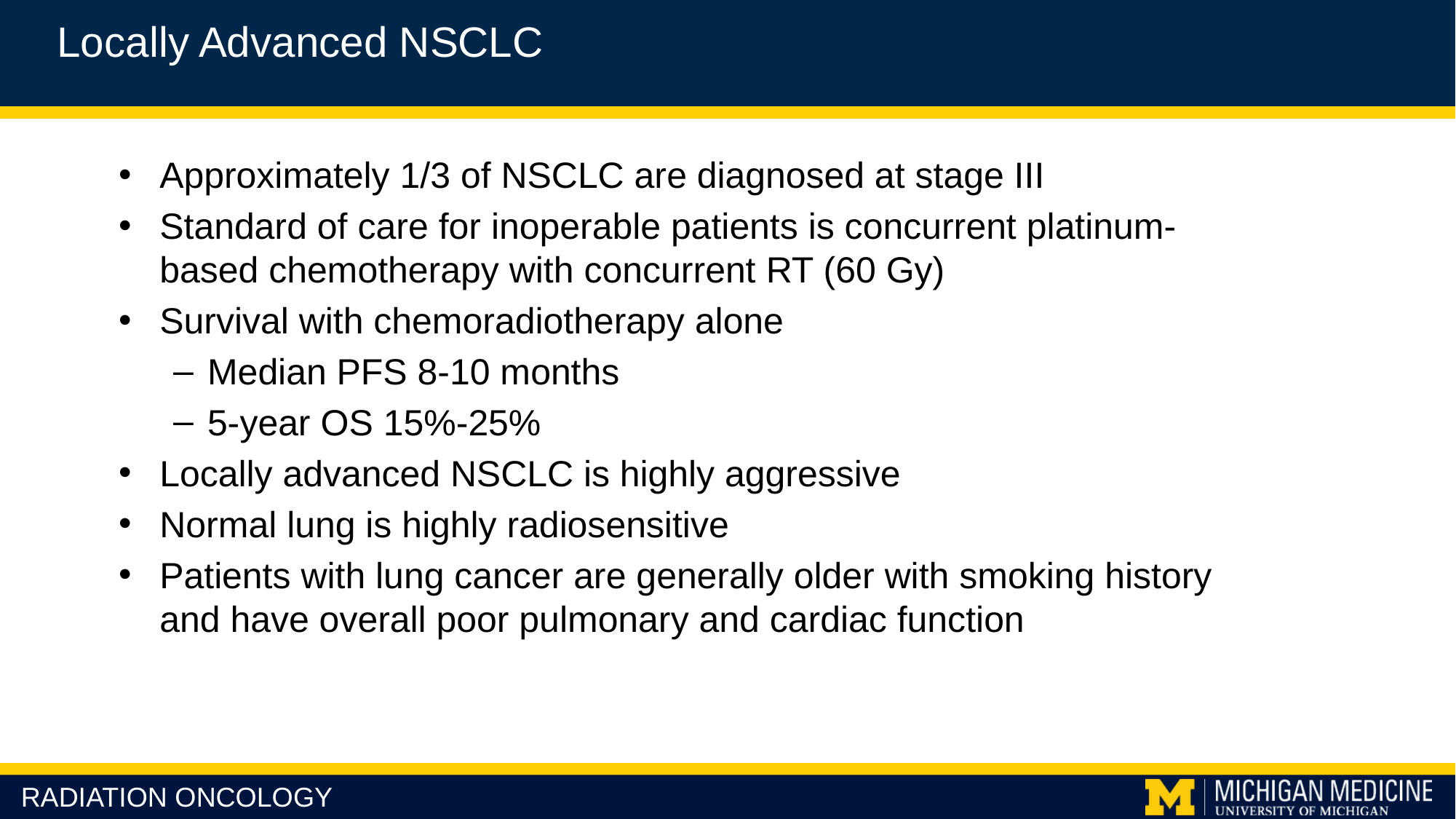

Locally Advanced NSCLC
Approximately 1/3 of NSCLC are diagnosed at stage III
Standard of care for inoperable patients is concurrent platinum-based chemotherapy with concurrent RT (60 Gy)
Survival with chemoradiotherapy alone
Median PFS 8-10 months
5-year OS 15%-25%
Locally advanced NSCLC is highly aggressive
Normal lung is highly radiosensitive
Patients with lung cancer are generally older with smoking history and have overall poor pulmonary and cardiac function